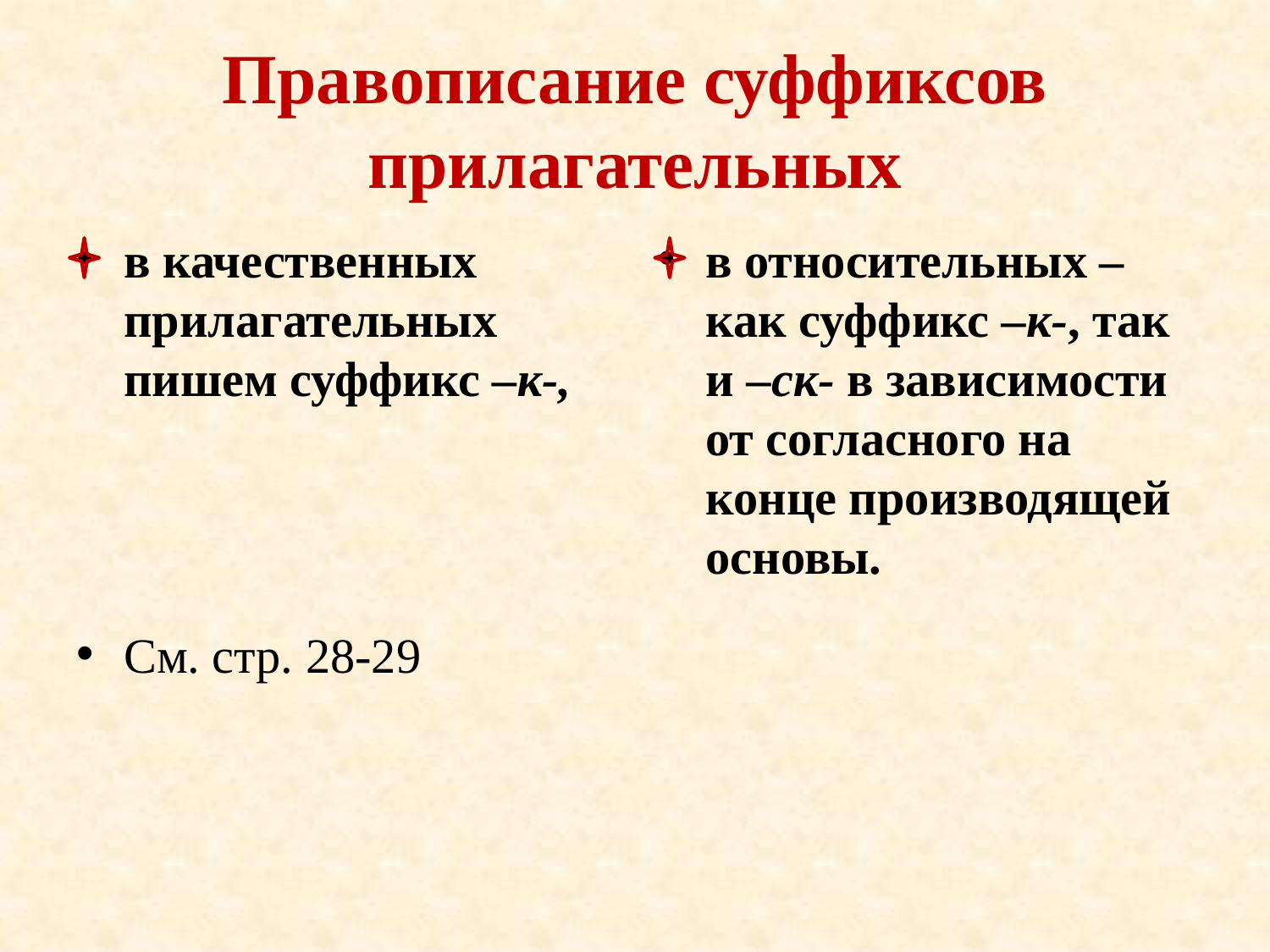

# Правописание суффиксов прилагательных
в качественных прилагательных пишем суффикс –к-,

См. стр. 28-29
в относительных – как суффикс –к-, так и –ск- в зависимости от согласного на конце производящей основы.